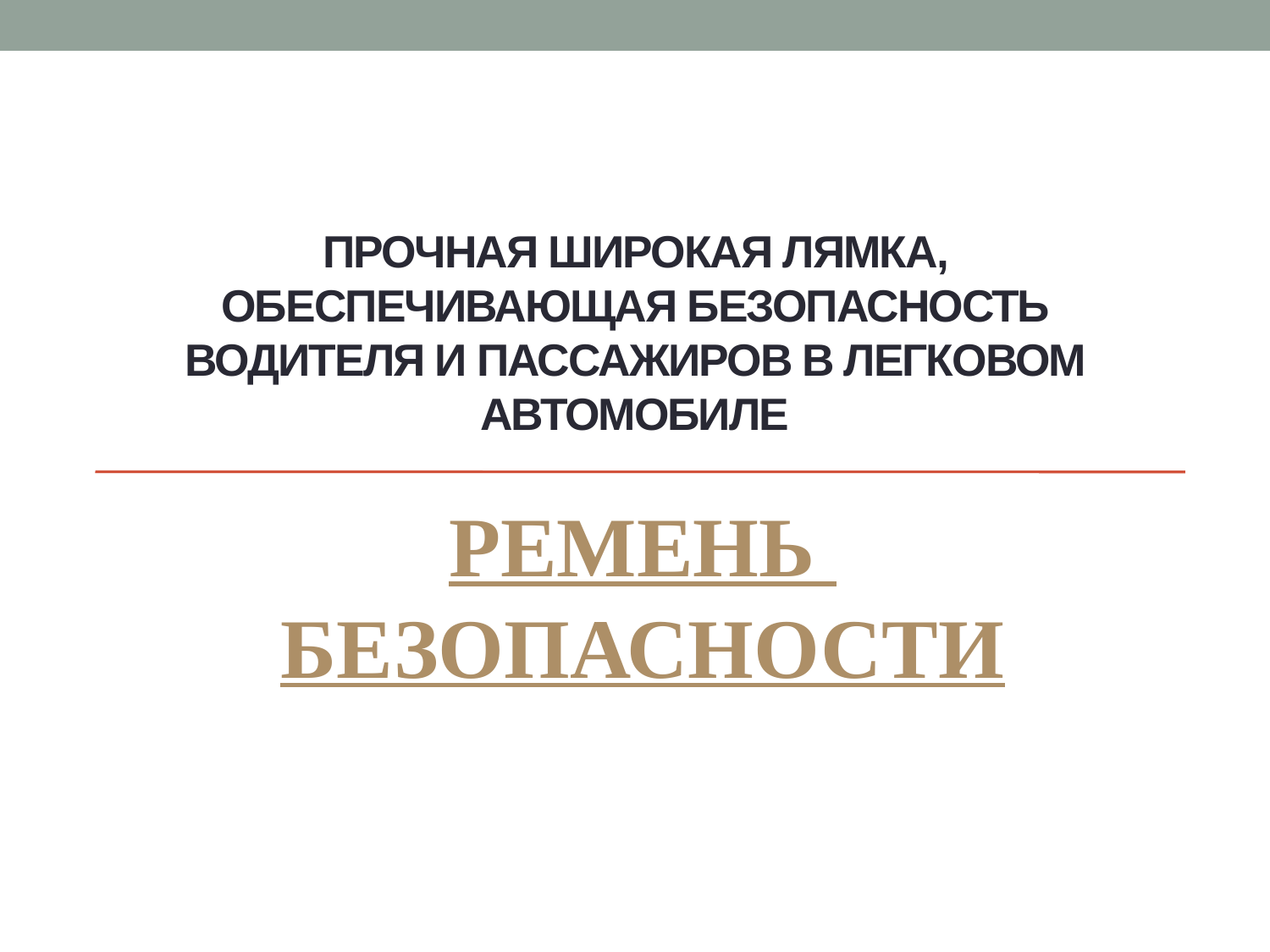

# Прочная широкая лямка, обеспечивающая безопасность водителя и пассажиров в легковом автомобиле
РЕМЕНЬ
БЕЗОПАСНОСТИ